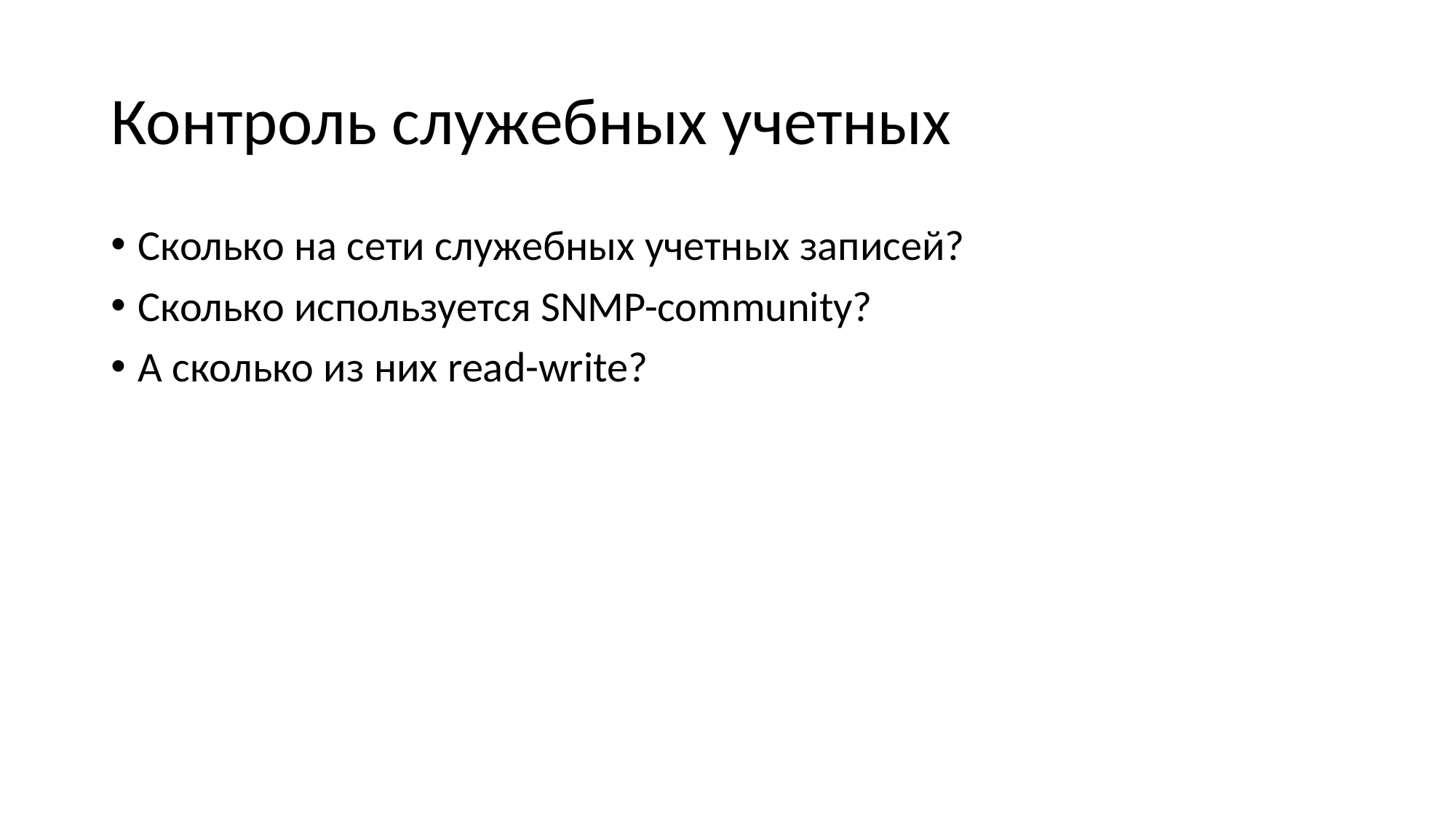

# Контроль служебных учетных
Сколько на сети служебных учетных записей?
Сколько используется SNMP-community?
А сколько из них read-write?